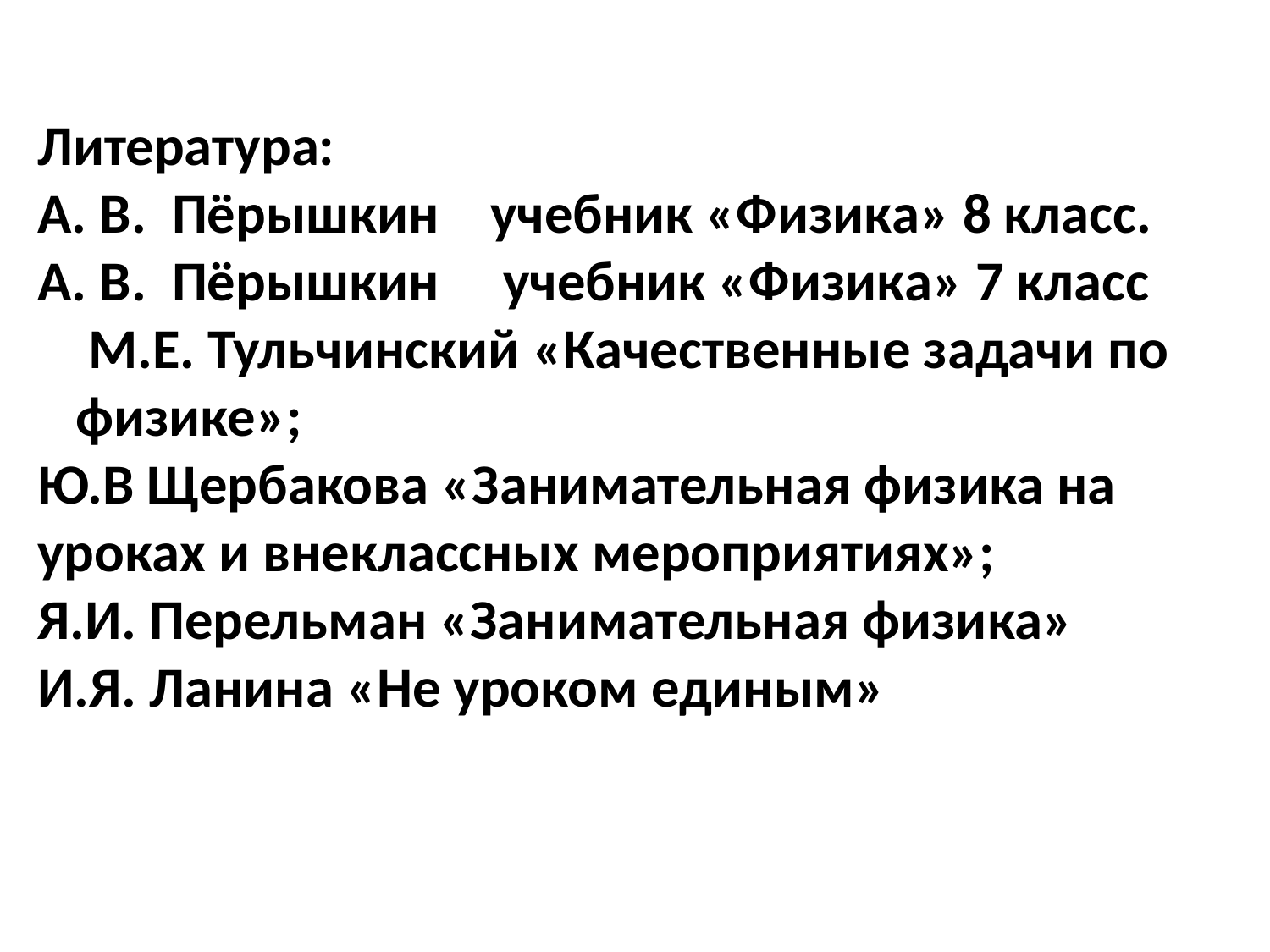

Литература:
А. В.  Пёрышкин    учебник «Физика» 8 класс.
А. В.  Пёрышкин     учебник «Физика» 7 класс
    М.Е. Тульчинский «Качественные задачи по
   физике»;
Ю.В Щербакова «Занимательная физика на уроках и внеклассных мероприятиях»;
Я.И. Перельман «Занимательная физика»
И.Я. Ланина «Не уроком единым»